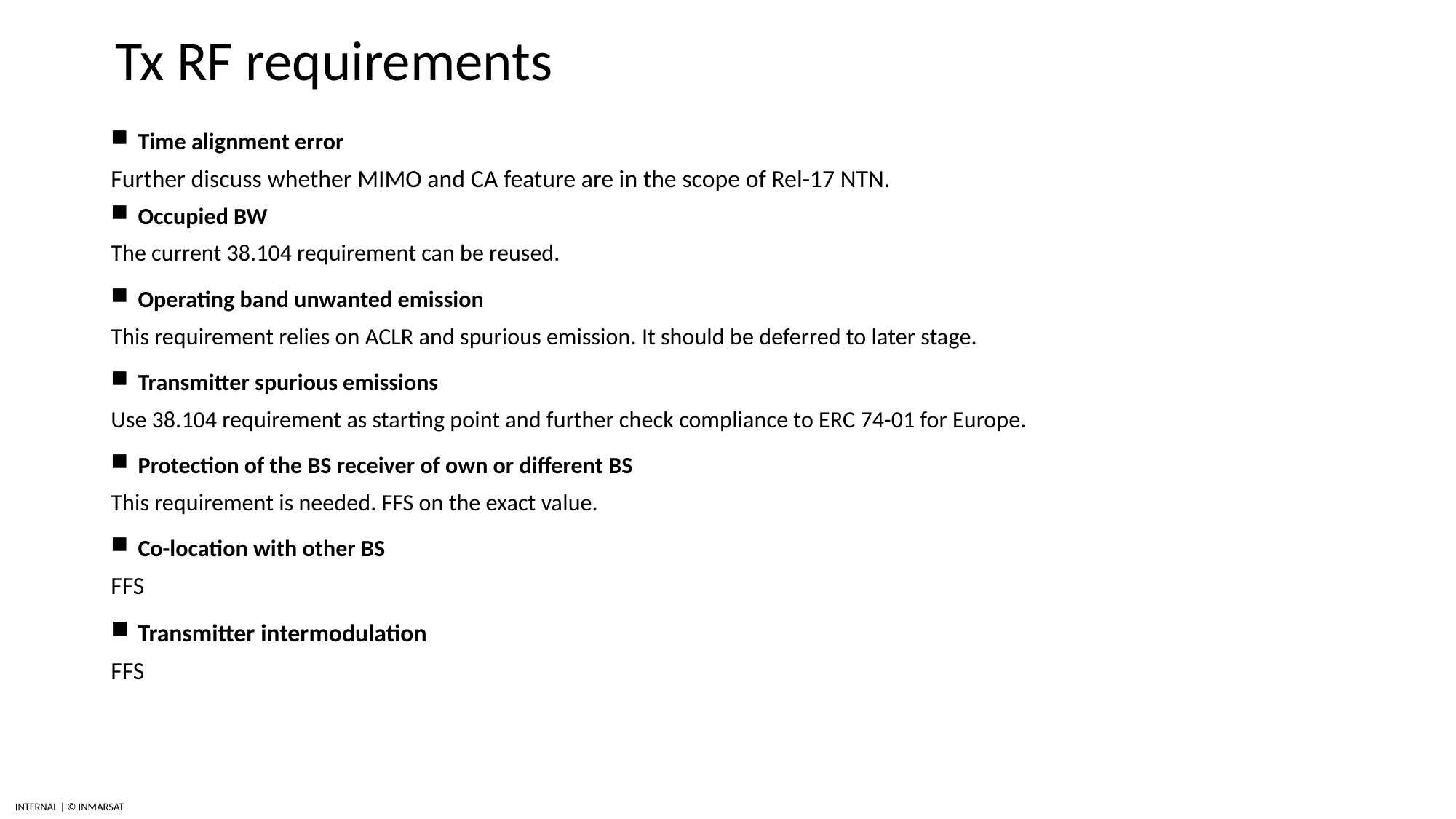

# Tx RF requirements
Time alignment error
Further discuss whether MIMO and CA feature are in the scope of Rel-17 NTN.
Occupied BW
The current 38.104 requirement can be reused.
Operating band unwanted emission
This requirement relies on ACLR and spurious emission. It should be deferred to later stage.
Transmitter spurious emissions
Use 38.104 requirement as starting point and further check compliance to ERC 74-01 for Europe.
Protection of the BS receiver of own or different BS
This requirement is needed. FFS on the exact value.
Co-location with other BS
FFS
Transmitter intermodulation
FFS